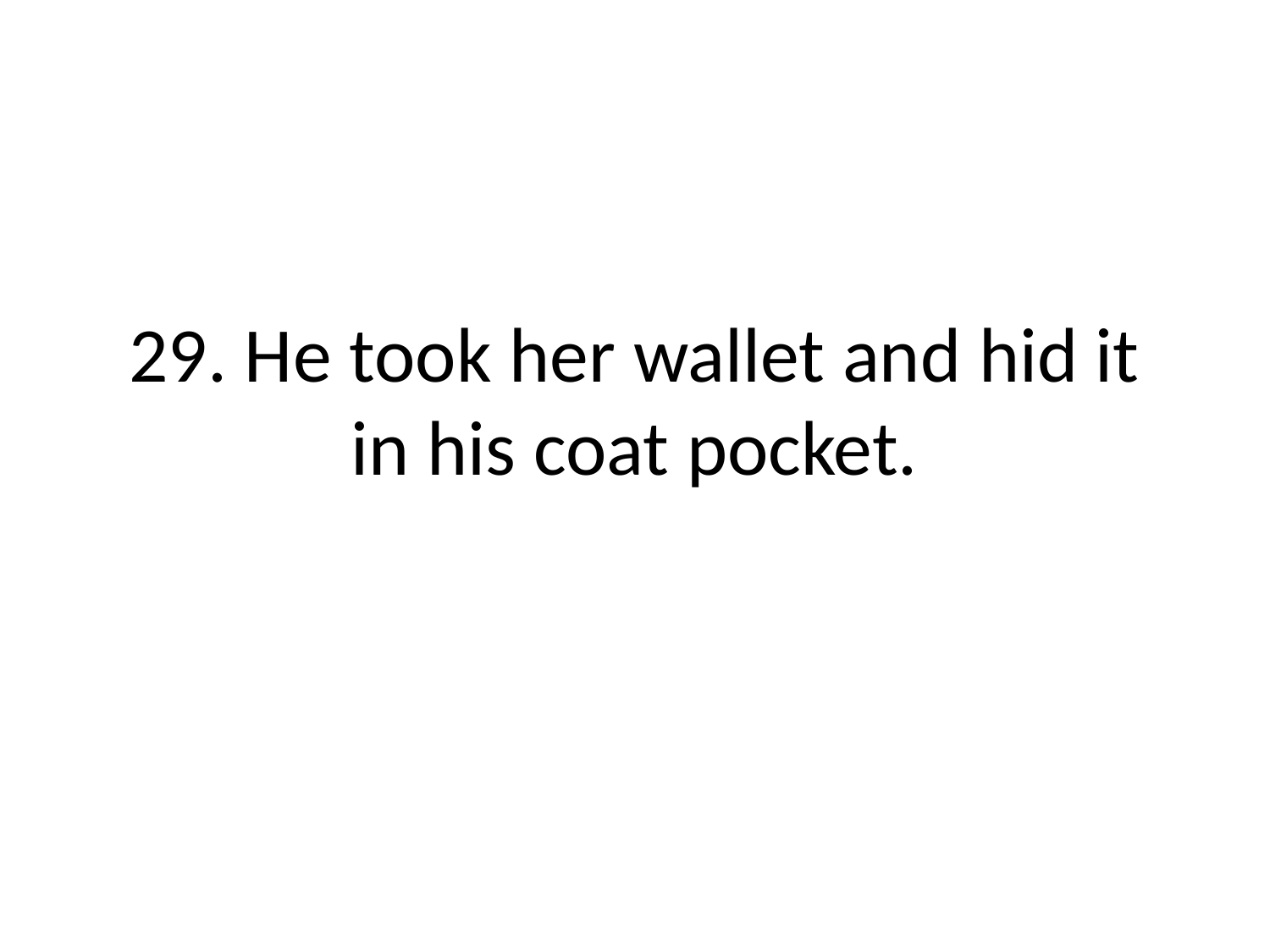

# 29. He took her wallet and hid it in his coat pocket.